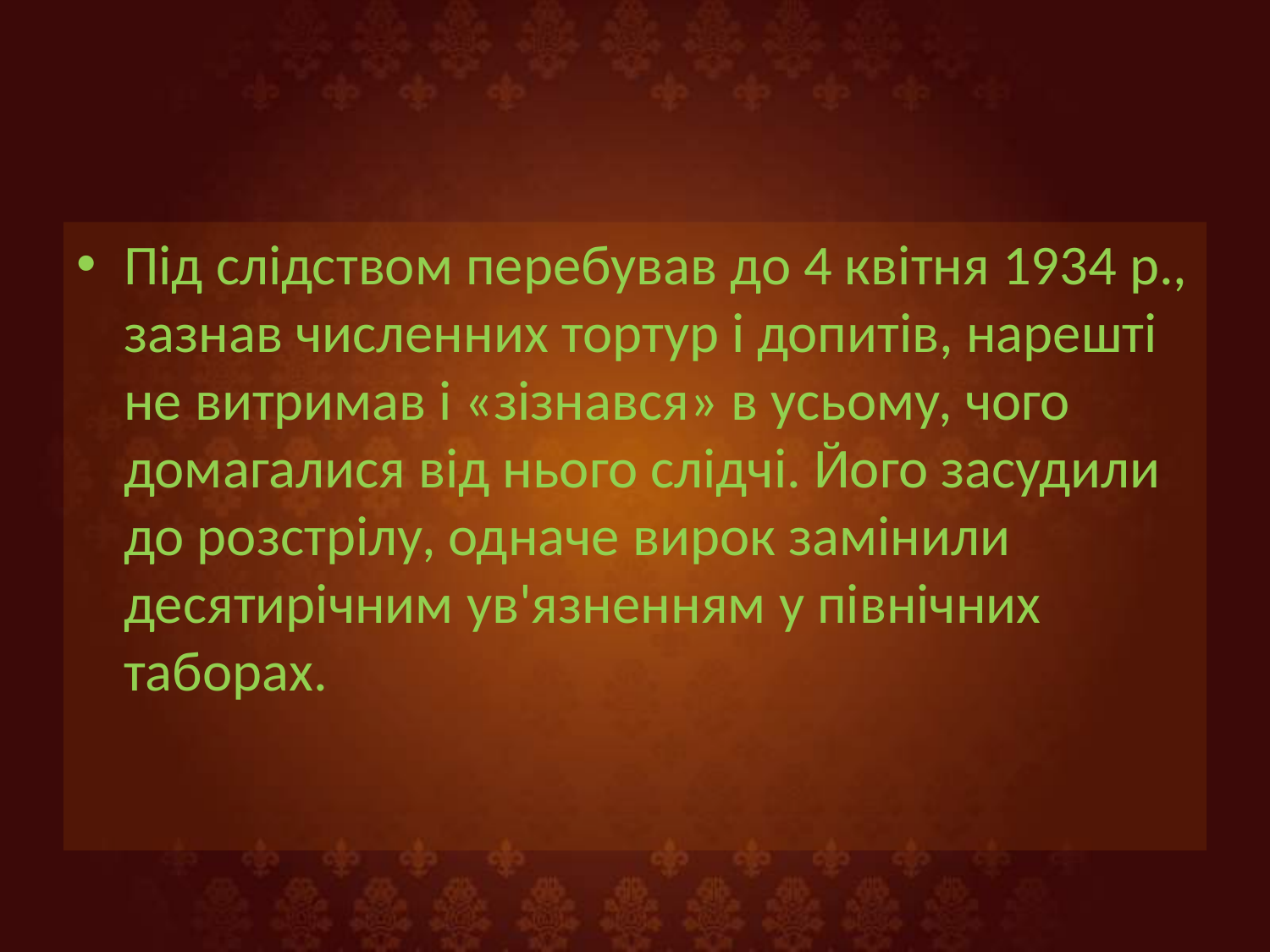

#
Під слідством перебував до 4 квітня 1934 р., зазнав численних тортур і допитів, нарешті не витримав і «зізнався» в усьому, чого домагалися від нього слідчі. Його засудили до розстрілу, одначе вирок замінили десятирічним ув'язненням у північних таборах.